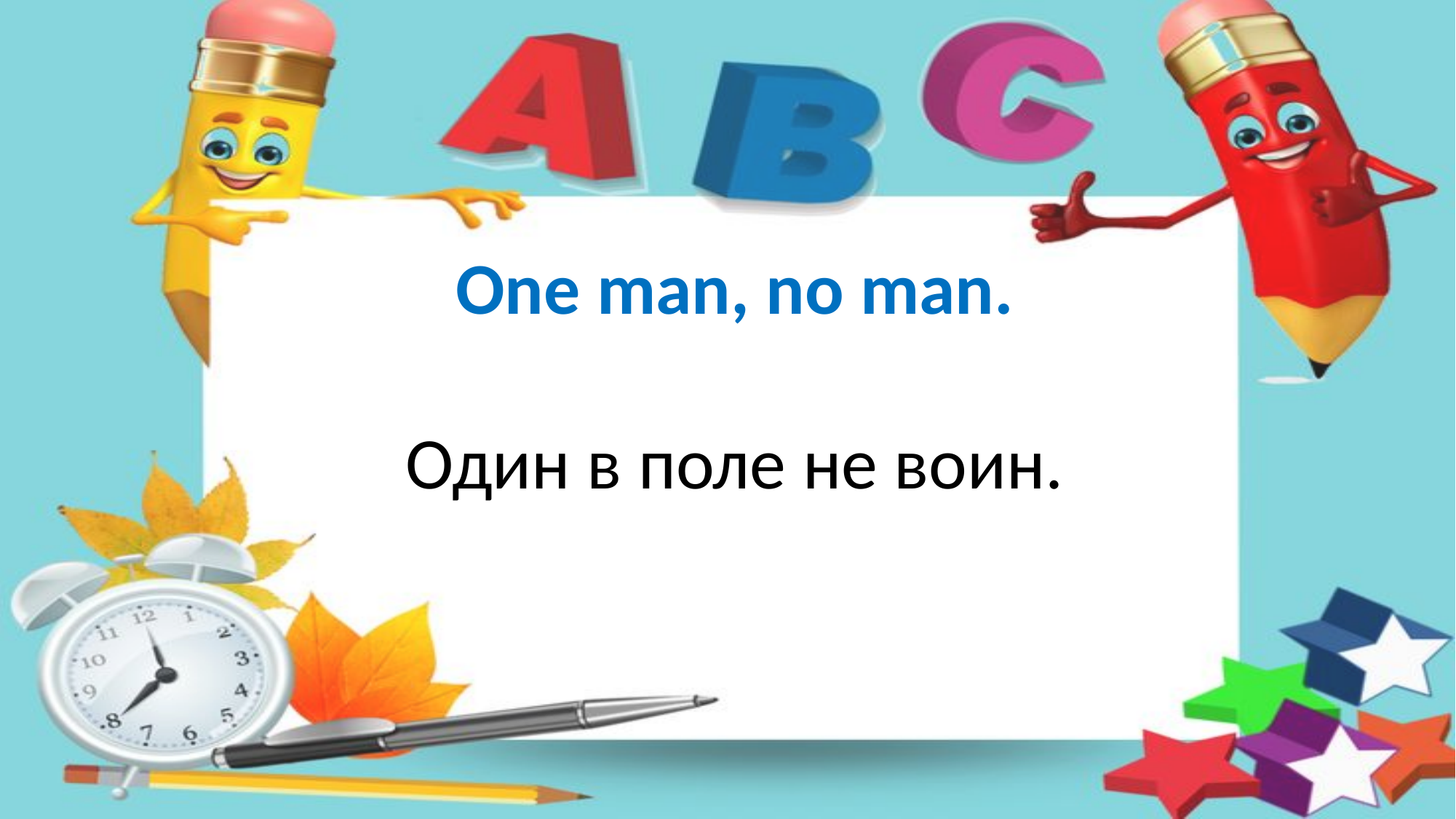

One man, no man.

Один в поле не воин.